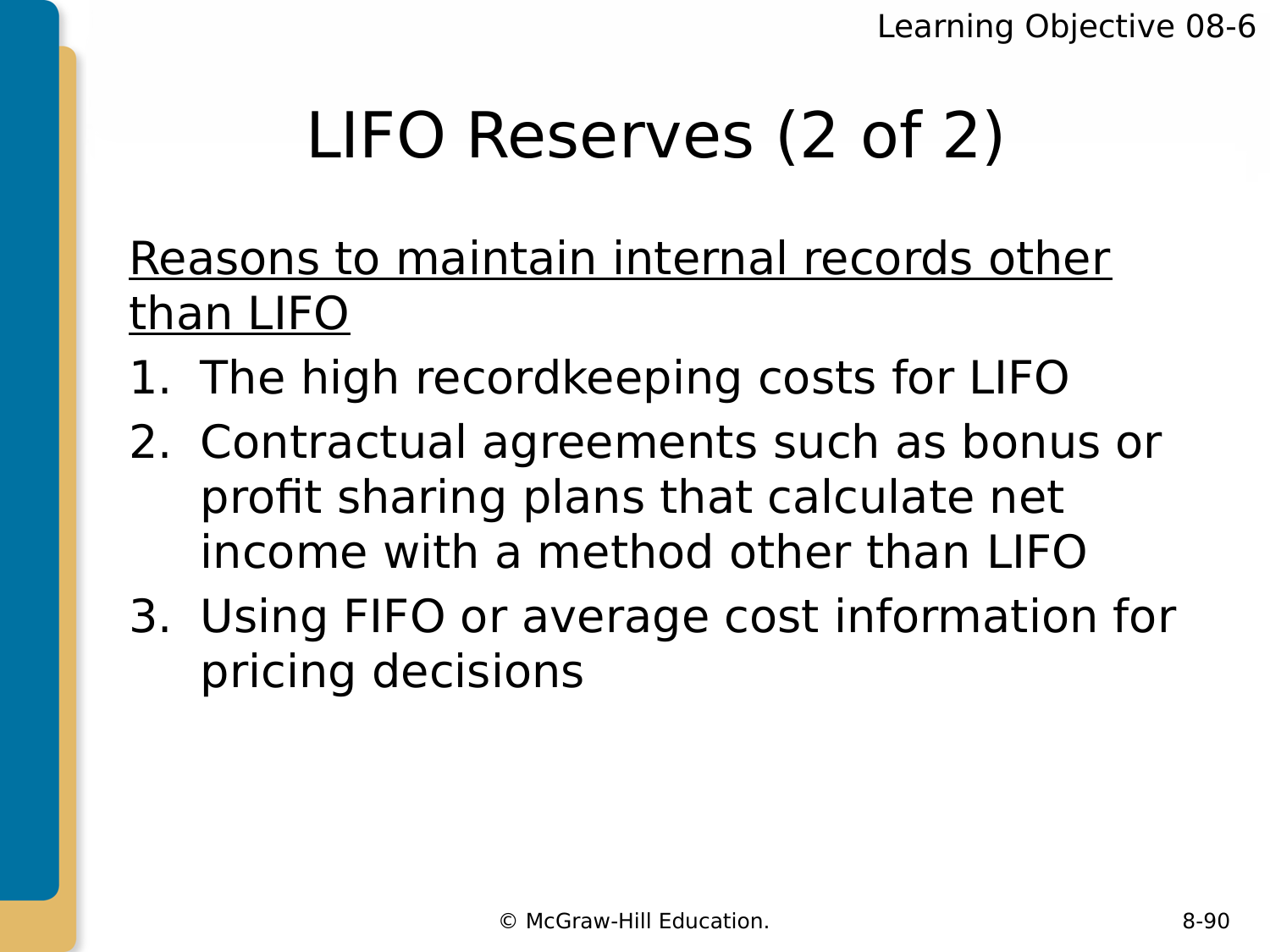

Learning Objective 08-6
# LIFO Reserves (2 of 2)
Reasons to maintain internal records other than LIFO
The high recordkeeping costs for LIFO
Contractual agreements such as bonus or profit sharing plans that calculate net income with a method other than LIFO
Using FIFO or average cost information for pricing decisions